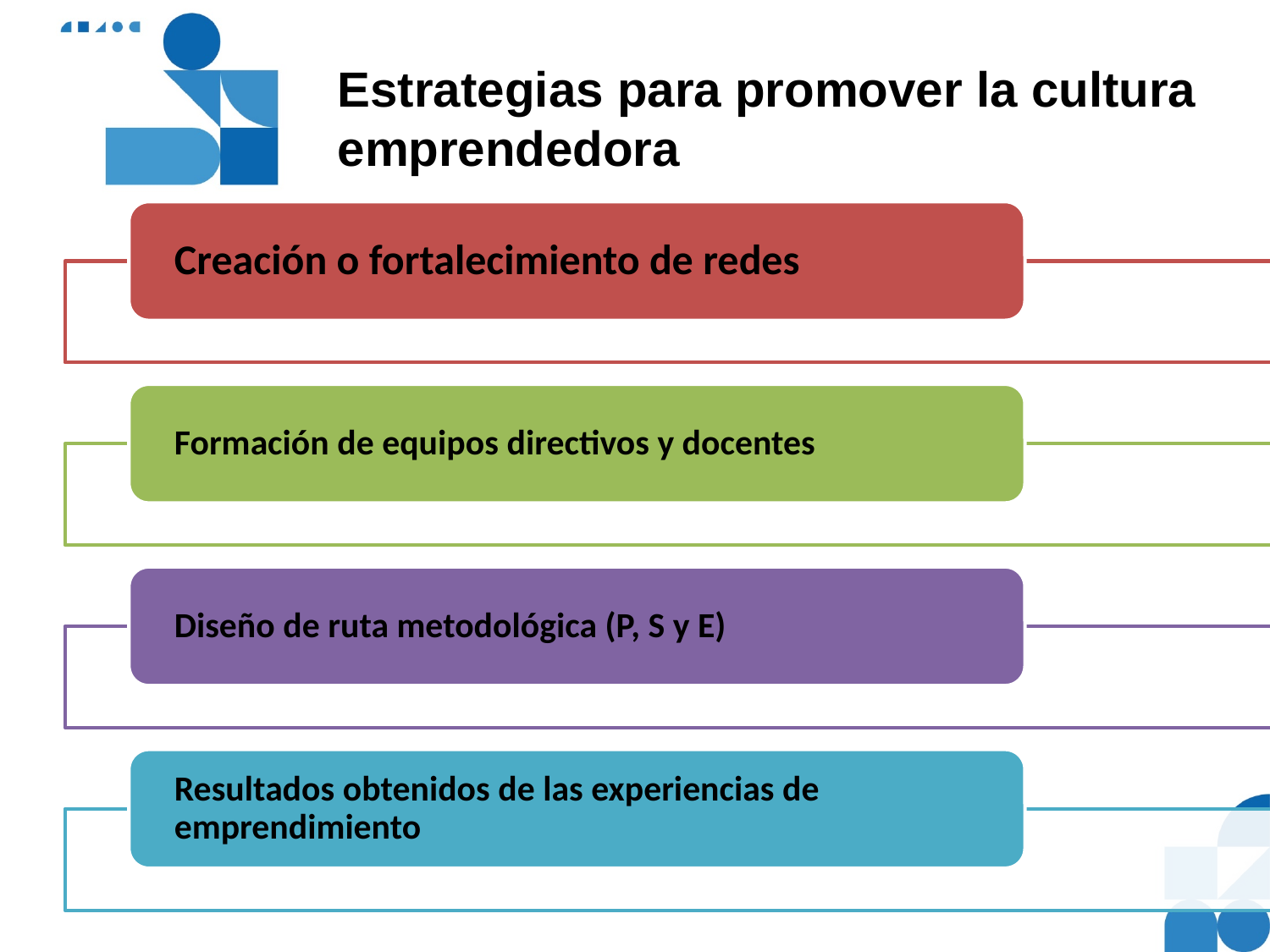

# Estrategias para promover la cultura emprendedora
Creación o fortalecimiento de redes
Formación de equipos directivos y docentes
Diseño de ruta metodológica (P, S y E)
Resultados obtenidos de las experiencias de emprendimiento